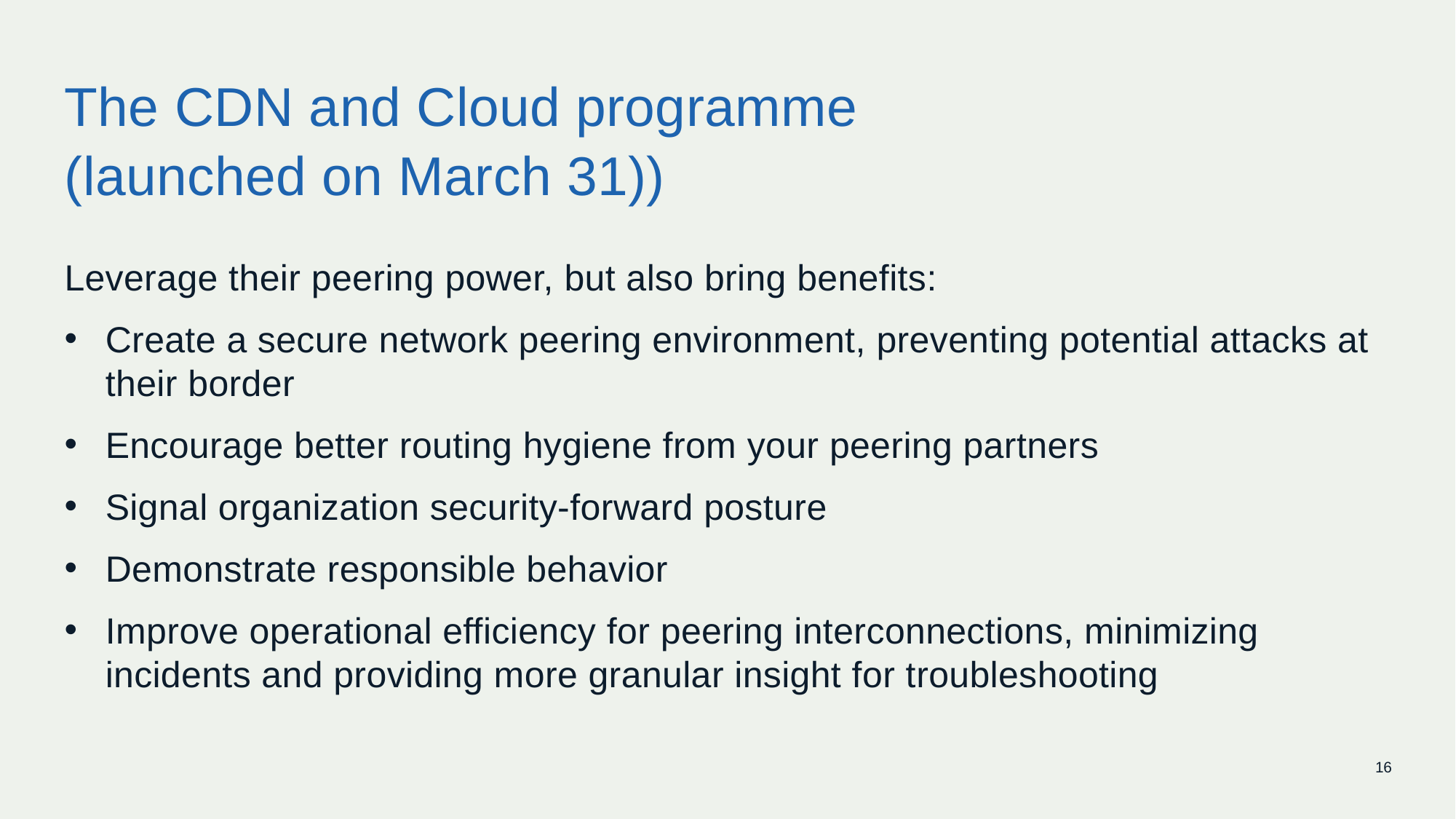

# The CDN and Cloud programme (launched on March 31))
Leverage their peering power, but also bring benefits:
Create a secure network peering environment, preventing potential attacks at their border
Encourage better routing hygiene from your peering partners
Signal organization security-forward posture
Demonstrate responsible behavior
Improve operational efficiency for peering interconnections, minimizing incidents and providing more granular insight for troubleshooting
16